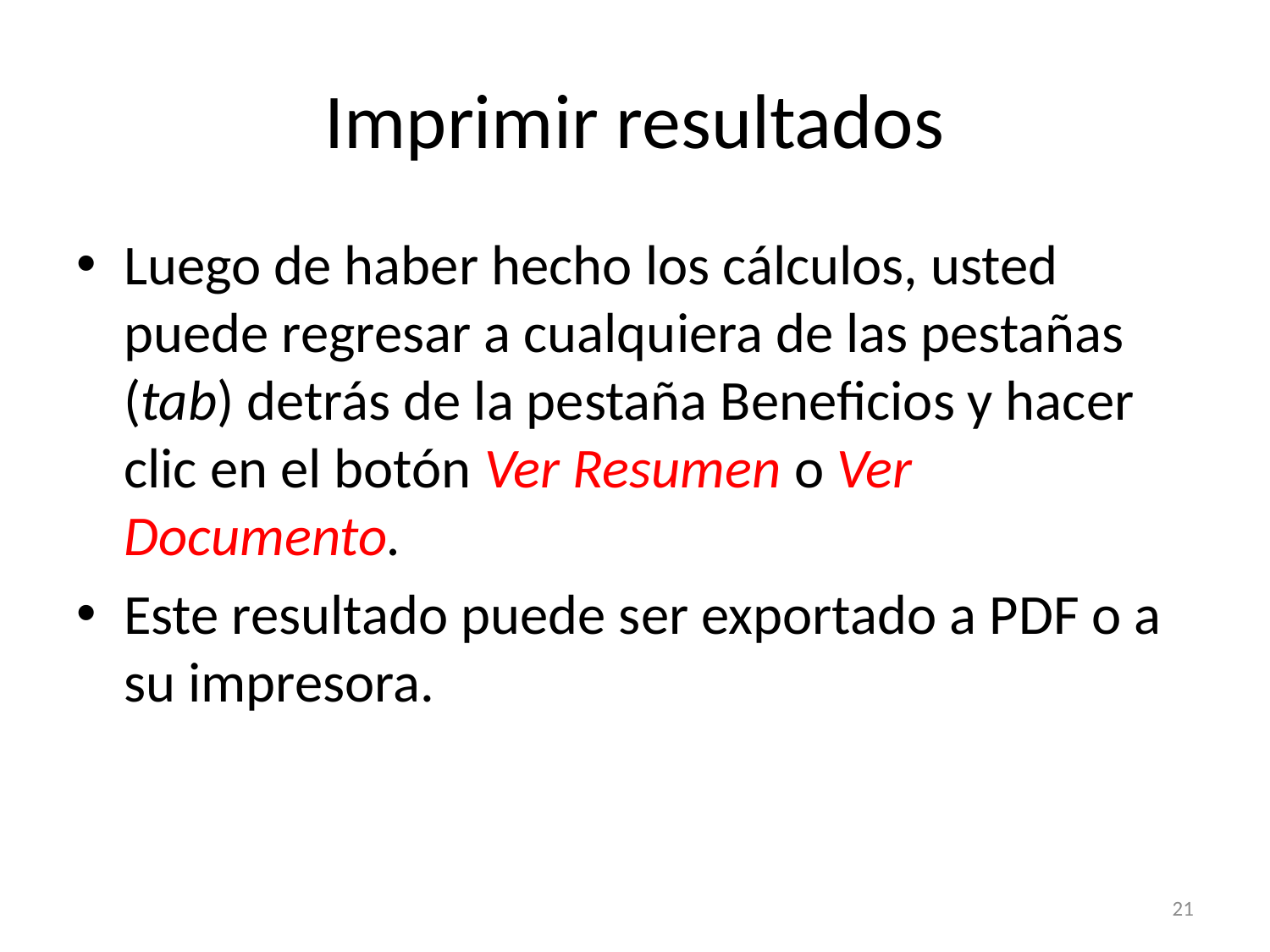

# Imprimir resultados
Luego de haber hecho los cálculos, usted puede regresar a cualquiera de las pestañas (tab) detrás de la pestaña Beneficios y hacer clic en el botón Ver Resumen o Ver Documento.
Este resultado puede ser exportado a PDF o a su impresora.
21